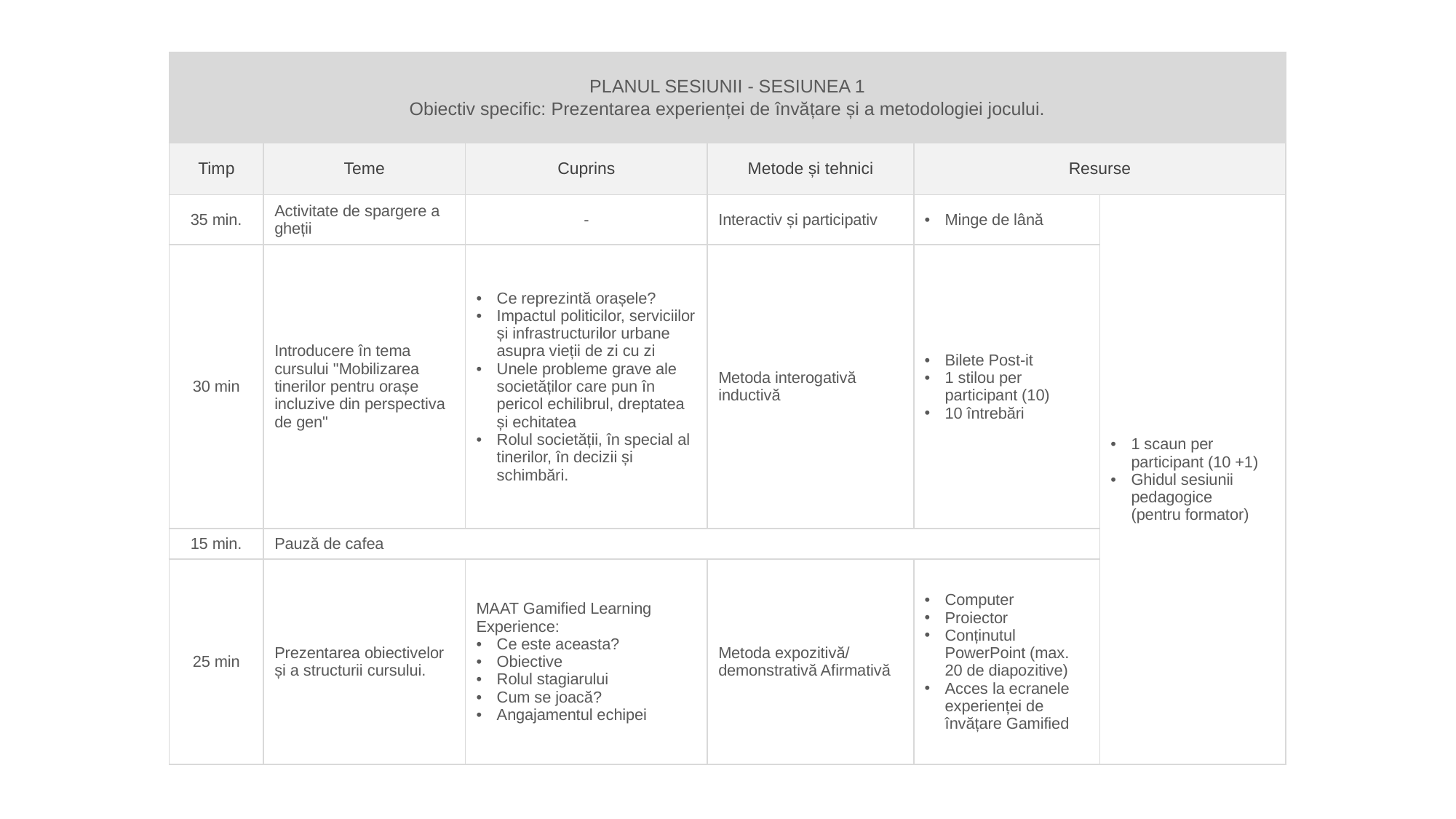

| PLANUL SESIUNII - SESIUNEA 1 Obiectiv specific: Prezentarea experienței de învățare și a metodologiei jocului. |  |  |  |  |  |
| --- | --- | --- | --- | --- | --- |
| Timp | Teme | Cuprins | Metode și tehnici | Resurse |  |
| 35 min. | Activitate de spargere a gheții | - | Interactiv și participativ | Minge de lână | 1 scaun per participant (10 +1) Ghidul sesiunii pedagogice (pentru formator) |
| 30 min | Introducere în tema cursului "Mobilizarea tinerilor pentru orașe incluzive din perspectiva de gen" | Ce reprezintă orașele? Impactul politicilor, serviciilor și infrastructurilor urbane asupra vieții de zi cu zi Unele probleme grave ale societăților care pun în pericol echilibrul, dreptatea și echitatea Rolul societății, în special al tinerilor, în decizii și schimbări. | Metoda interogativă inductivă | Bilete Post-it 1 stilou per participant (10) 10 întrebări |  |
| 15 min. | Pauză de cafea |  |  |  |  |
| 25 min | Prezentarea obiectivelor și a structurii cursului. | MAAT Gamified Learning Experience: Ce este aceasta? Obiective Rolul stagiarului Cum se joacă? Angajamentul echipei | Metoda expozitivă/ demonstrativă Afirmativă | Computer Proiector Conținutul PowerPoint (max. 20 de diapozitive) Acces la ecranele experienței de învățare Gamified |  |